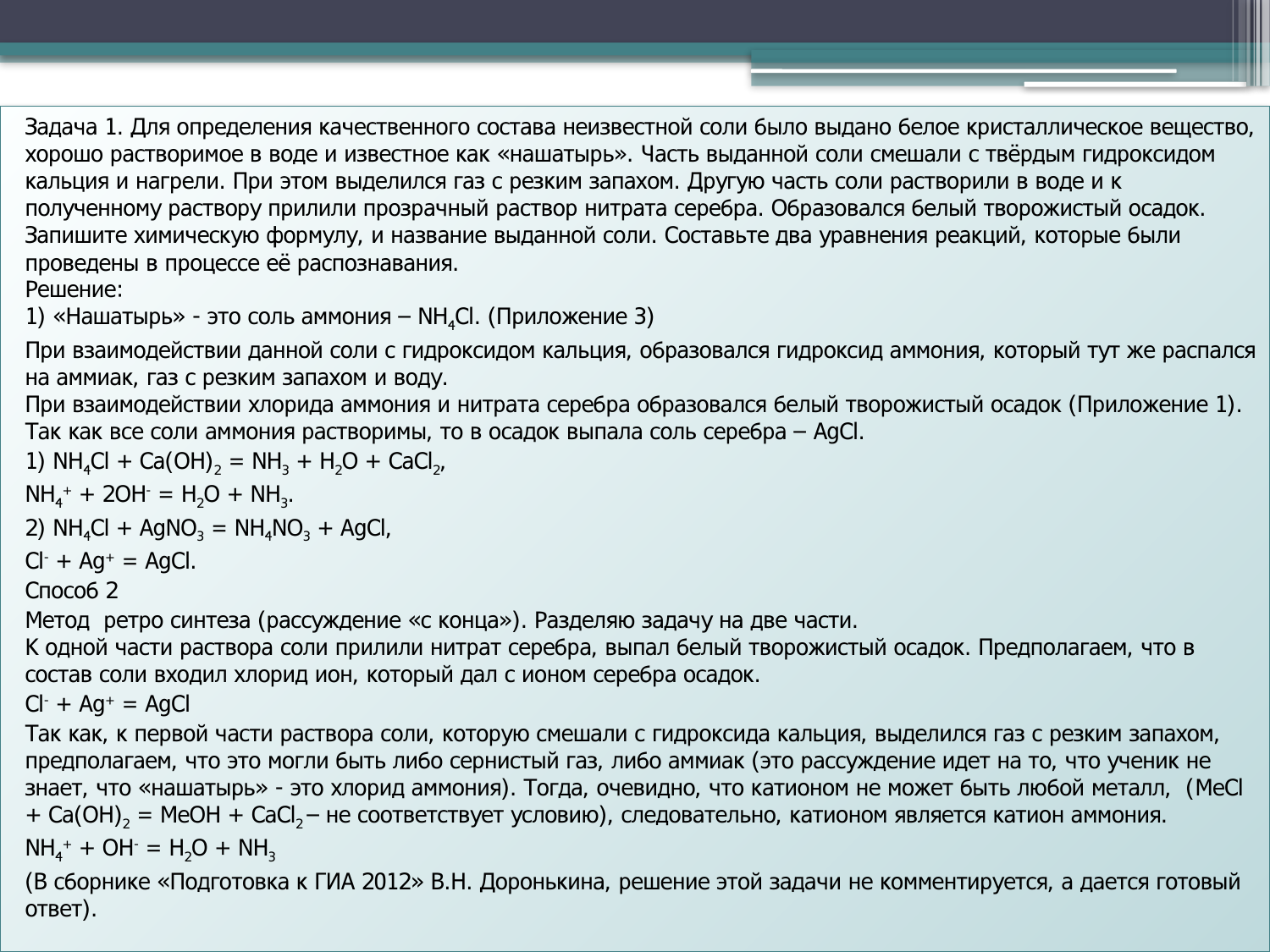

Задача 1. Для определения качественного состава неизвестной соли было выдано белое кристаллическое вещество, хорошо растворимое в воде и известное как «нашатырь». Часть выданной соли смешали с твёрдым гидроксидом кальция и нагрели. При этом выделился газ с резким запахом. Другую часть соли растворили в воде и к полученному раствору прилили прозрачный раствор нитрата серебра. Образовался белый творожистый осадок.
Запишите химическую формулу, и название выданной соли. Составьте два уравнения реакций, которые были проведены в процессе её распознавания.
Решение:
1) «Нашатырь» - это соль аммония – NH4Cl. (Приложение 3)
При взаимодействии данной соли с гидроксидом кальция, образовался гидроксид аммония, который тут же распался на аммиак, газ с резким запахом и воду.
При взаимодействии хлорида аммония и нитрата серебра образовался белый творожистый осадок (Приложение 1). Так как все соли аммония растворимы, то в осадок выпала соль серебра – AgCl.
1) NH4Cl + Сa(OH)2 = NH3 + H2O + CaCl2,
NH4+ + 2OH- = H2O + NH3.
2) NH4Cl + AgNO3 = NH4NO3 + AgCl,
Cl- + Ag+ = AgCl.
Способ 2
Метод  ретро синтеза (рассуждение «с конца»). Разделяю задачу на две части.
К одной части раствора соли прилили нитрат серебра, выпал белый творожистый осадок. Предполагаем, что в состав соли входил хлорид ион, который дал с ионом серебра осадок.
Cl- + Ag+ = AgCl
Так как, к первой части раствора соли, которую смешали с гидроксида кальция, выделился газ с резким запахом, предполагаем, что это могли быть либо сернистый газ, либо аммиак (это рассуждение идет на то, что ученик не знает, что «нашатырь» - это хлорид аммония). Тогда, очевидно, что катионом не может быть любой металл,  (MeCl + Сa(OH)2 = МеОН + CaCl2 – не соответствует условию), следовательно, катионом является катион аммония.
NH4+ + OH- = H2O + NH3
(В сборнике «Подготовка к ГИА 2012» В.Н. Доронькина, решение этой задачи не комментируется, а дается готовый ответ).